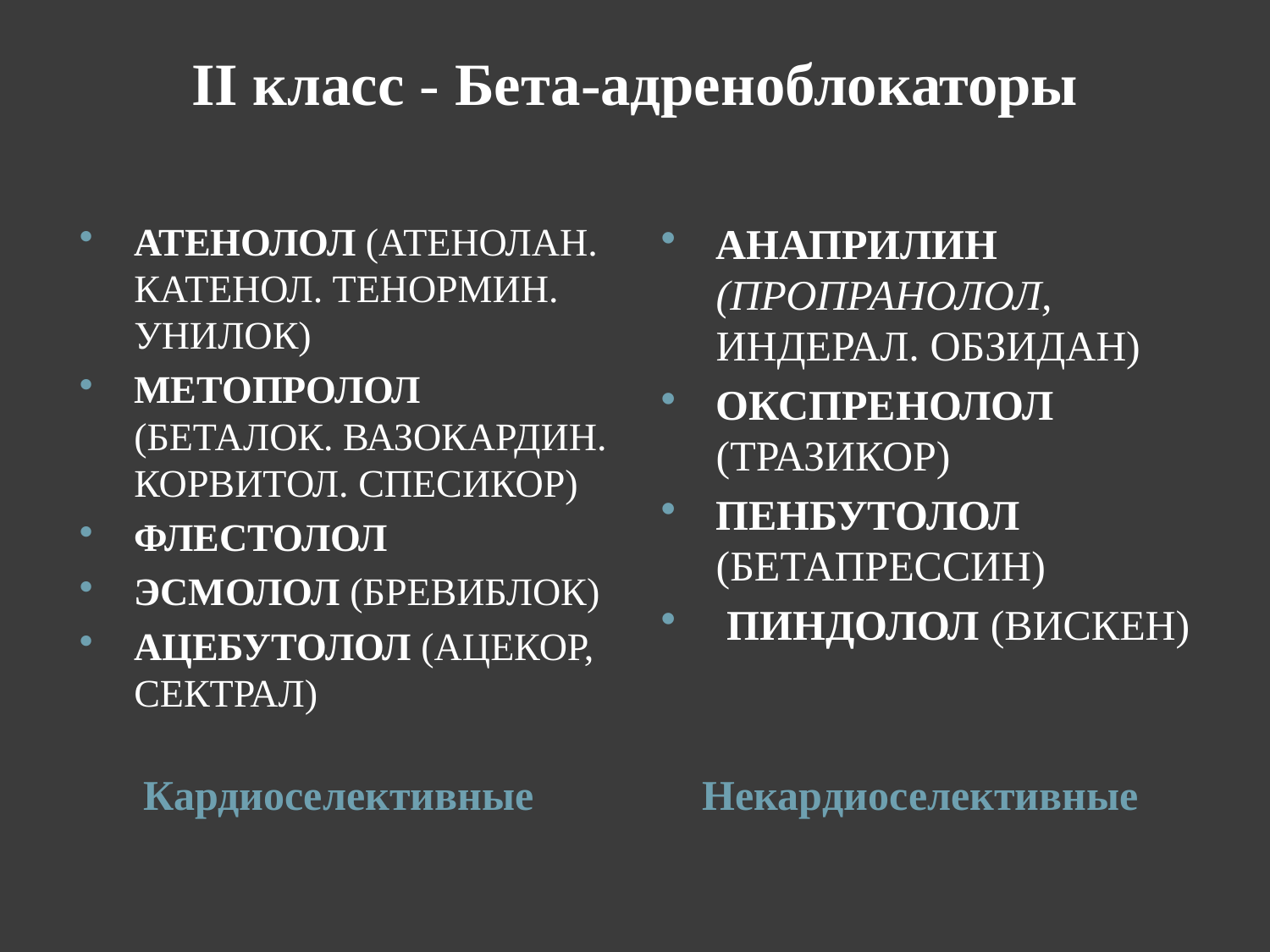

# II класс - Бета-адреноблокаторы
АТЕНОЛОЛ (АТЕНОЛАН. КАТЕНОЛ. ТЕНОРМИН. УНИЛОК)
МЕТОПРОЛОЛ (БЕТАЛОК. ВАЗОКАРДИН. КОРВИТОЛ. СПЕСИКОР)
ФЛЕСТОЛОЛ
ЭСМОЛОЛ (БРЕВИБЛОК)
АЦЕБУТОЛОЛ (АЦЕКОР, СЕКТРАЛ)

АНАПРИЛИН (ПРОПРАНОЛОЛ, ИНДЕРАЛ. ОБЗИДАН)
ОКСПРЕНОЛОЛ (ТРАЗИКОР)
ПЕНБУТОЛОЛ (БЕТАПРЕССИН)
 ПИНДОЛОЛ (ВИСКЕН)

Кардиоселективные
Некардиоселективные